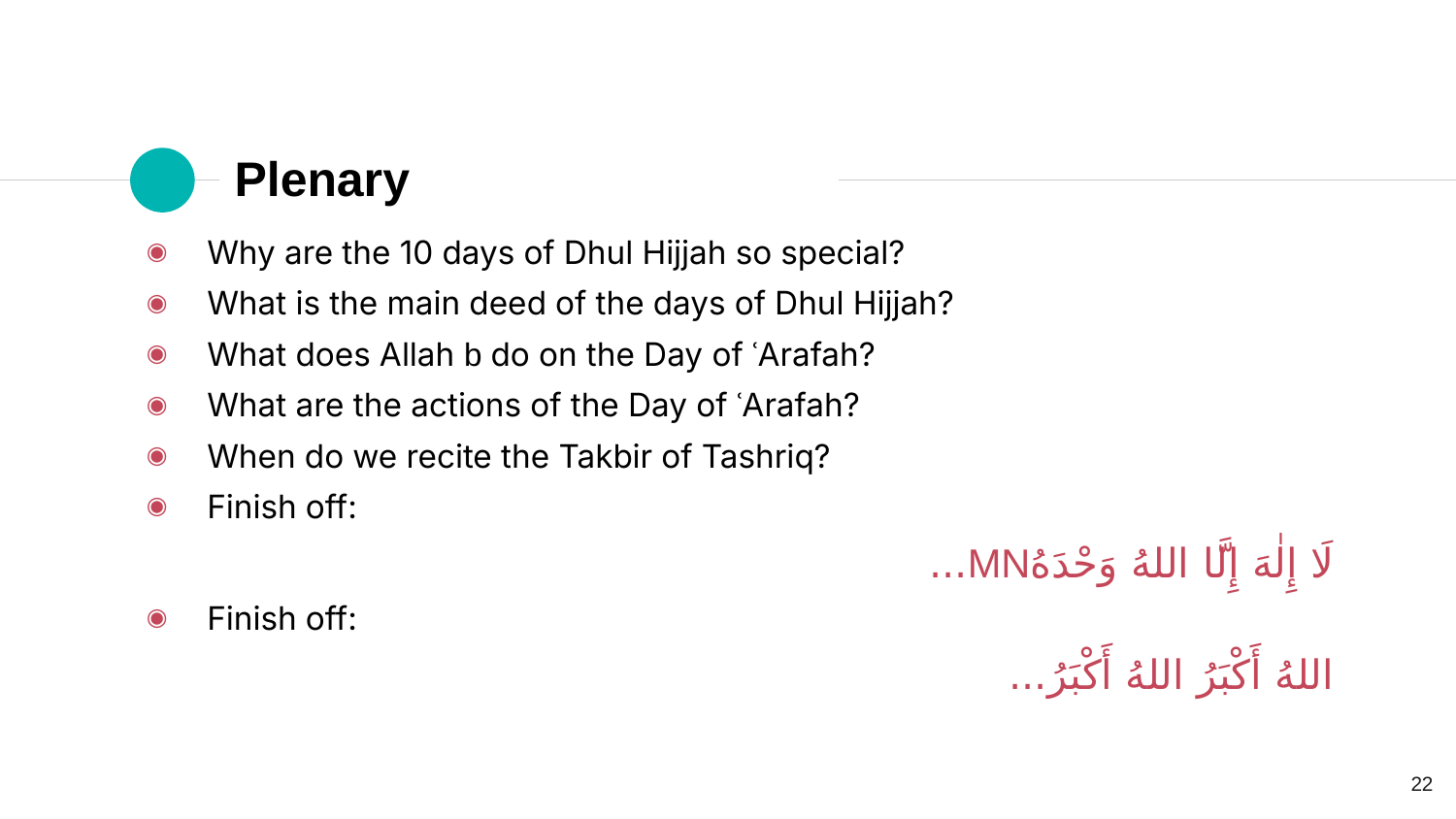

# Plenary
Why are the 10 days of Dhul Hijjah so special?
What is the main deed of the days of Dhul Hijjah?
What does Allah b do on the Day of ʿArafah?
What are the actions of the Day of ʿArafah?
When do we recite the Takbir of Tashriq?
Finish off:
لَا إِلٰهَ إِلَّا اللهُ وَحْدَهُMN...
Finish off:
اللهُ أَكْبَرُ اللهُ أَكْبَرُ...

22